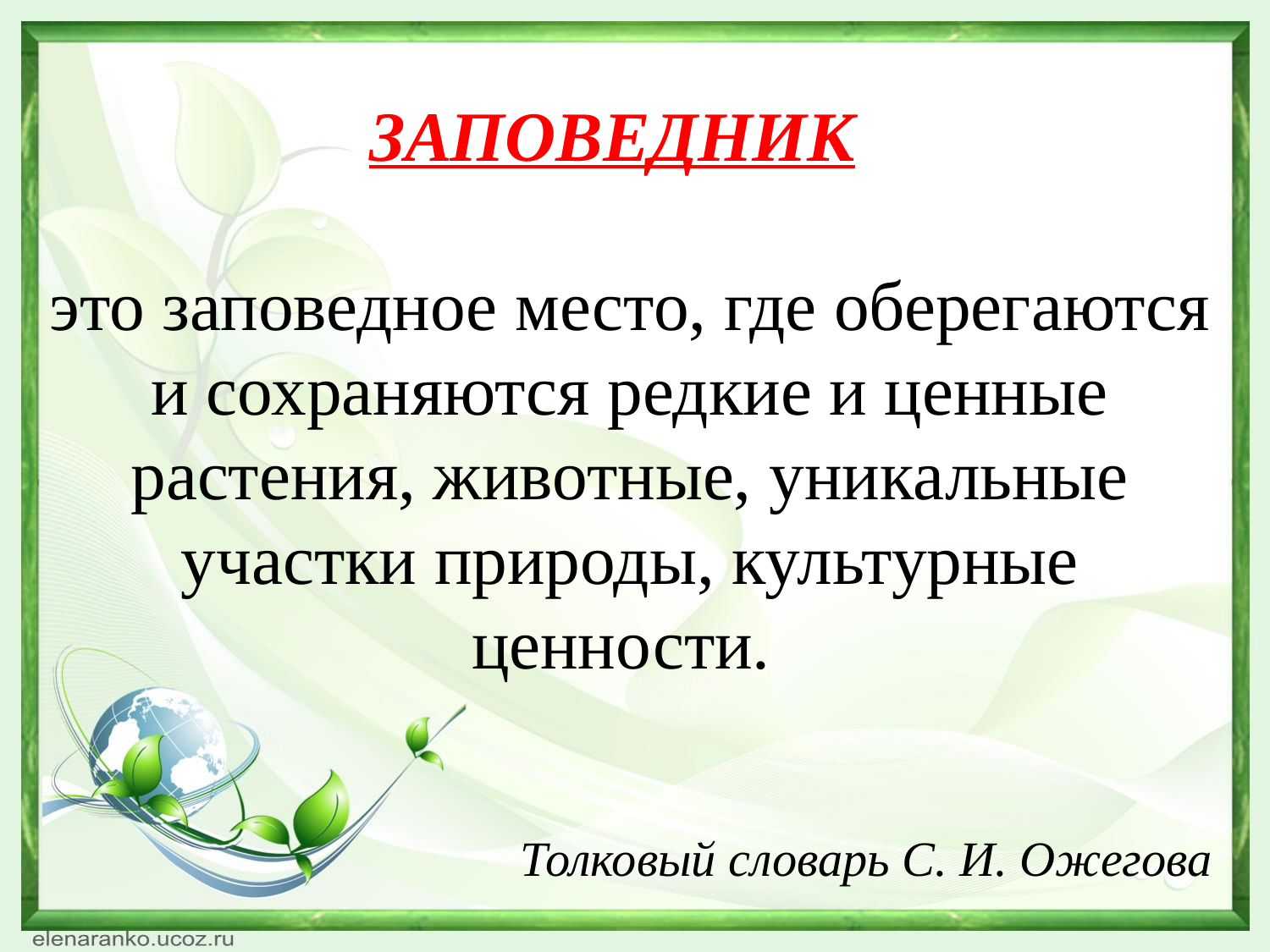

ЗАПОВЕДНИК

это заповедное место, где оберегаются и сохраняются редкие и ценные растения, животные, уникальные участки природы, культурные ценности.

Толковый словарь С. И. Ожегова